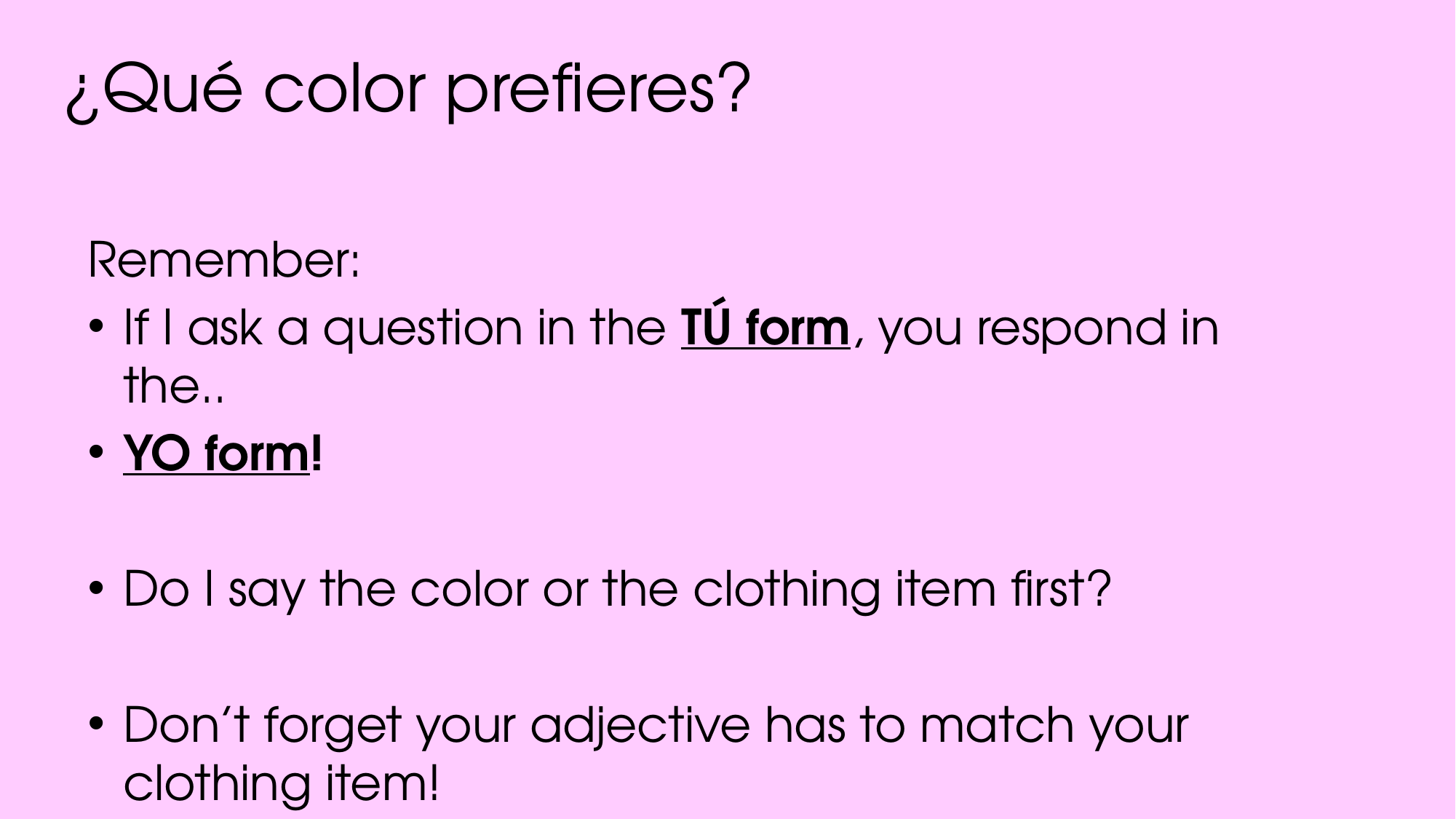

# ¿Qué color prefieres?
Remember:
If I ask a question in the TÚ form, you respond in the..
YO form!

Do I say the color or the clothing item first?

Don’t forget your adjective has to match your clothing item!